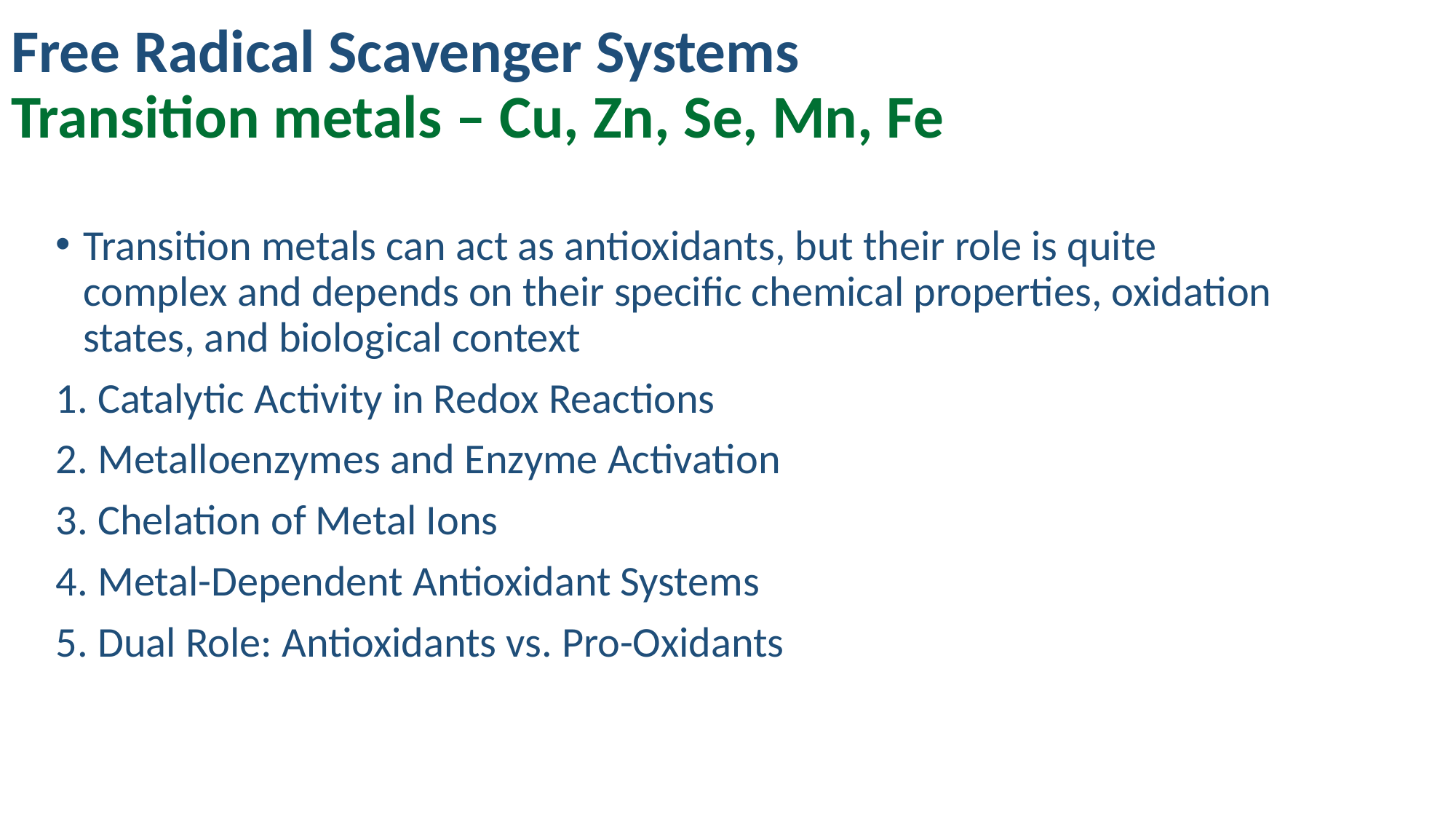

# Free Radical Scavenger Systems Transition metals – Cu, Zn, Se, Mn, Fe
Transition metals can act as antioxidants, but their role is quite complex and depends on their specific chemical properties, oxidation states, and biological context
1. Catalytic Activity in Redox Reactions
2. Metalloenzymes and Enzyme Activation
3. Chelation of Metal Ions
4. Metal-Dependent Antioxidant Systems
5. Dual Role: Antioxidants vs. Pro-Oxidants